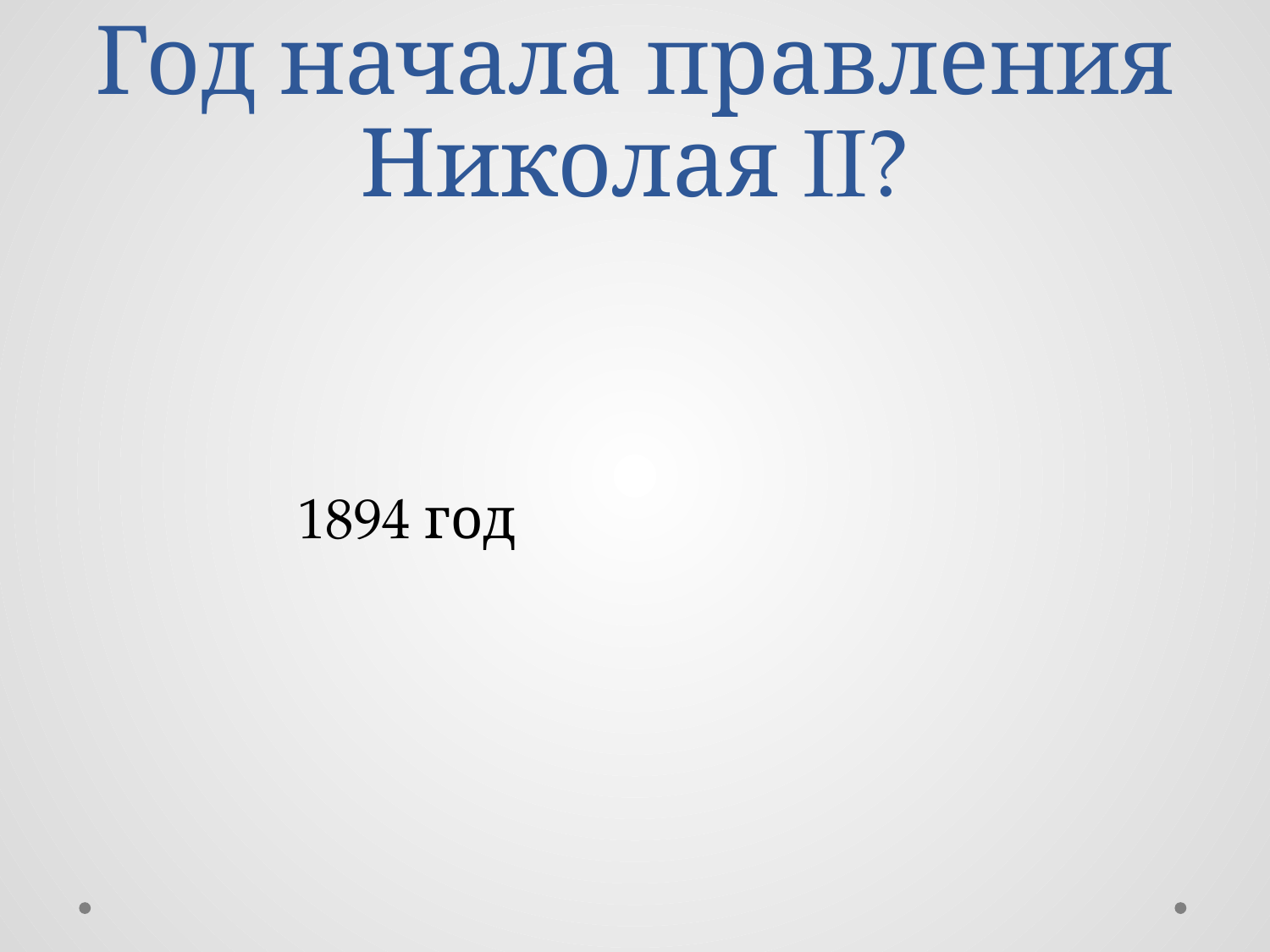

# Год начала правления Николая II?

1894 год